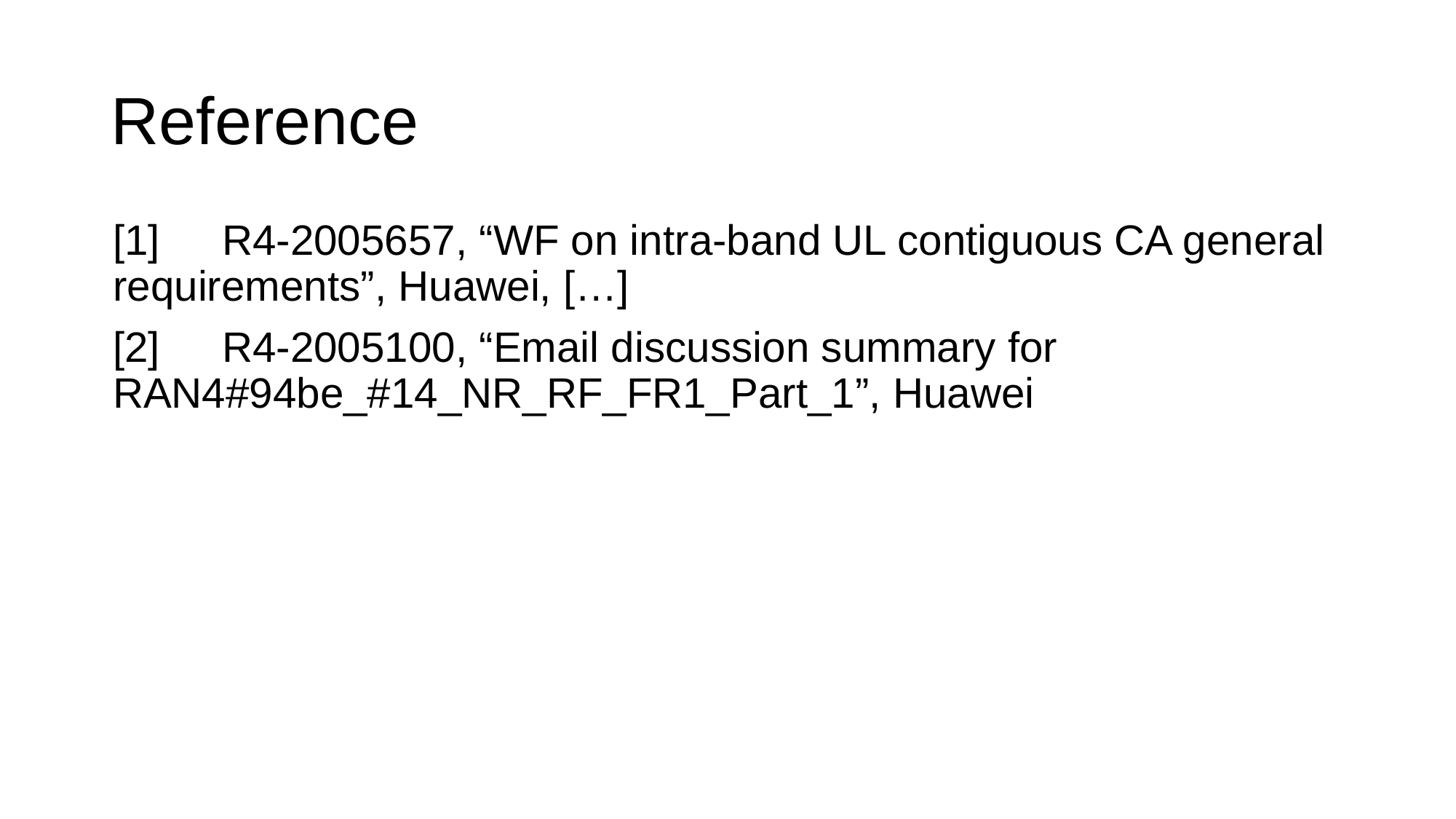

# Reference
[1]	R4-2005657, “WF on intra-band UL contiguous CA general requirements”, Huawei, […]
[2]	R4-2005100, “Email discussion summary for RAN4#94be_#14_NR_RF_FR1_Part_1”, Huawei